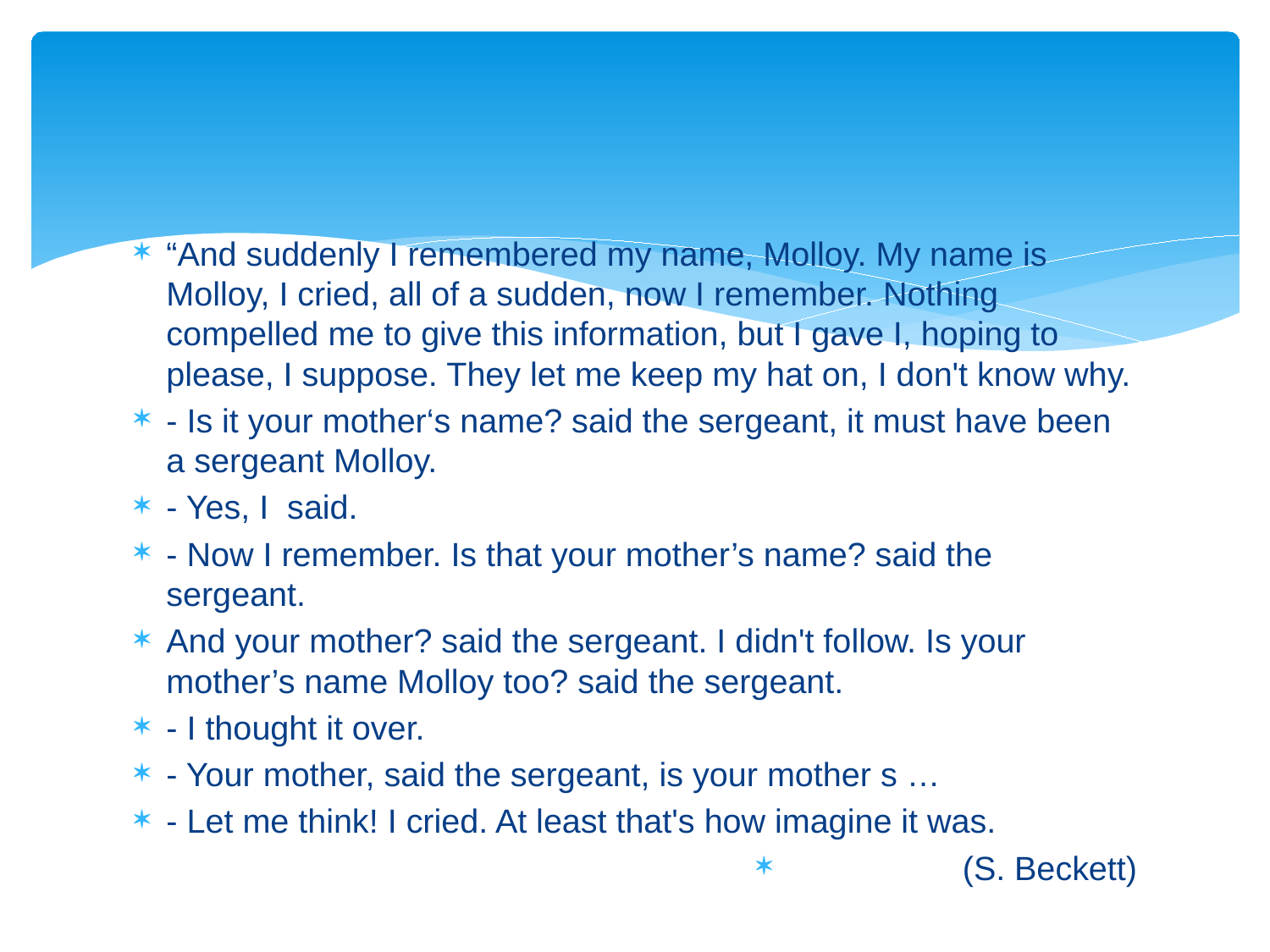

#
“And suddenly I remembered my name, Molloy. My name is Molloy, I cried, all of a sudden, now I remember. Nothing compelled me to give this information, but I gave I, hoping to please, I suppose. They let me keep my hat on, I don't know why.
- Is it your mother‘s name? said the sergeant, it must have been a sergeant Molloy.
- Yes, I  said.
- Now I remember. Is that your mother’s name? said the sergeant.
And your mother? said the sergeant. I didn't follow. Is your mother’s name Molloy too? said the sergeant.
- I thought it over.
- Your mother, said the sergeant, is your mother s …
- Let me think! I cried. At least that's how imagine it was.
(S. Beckett)